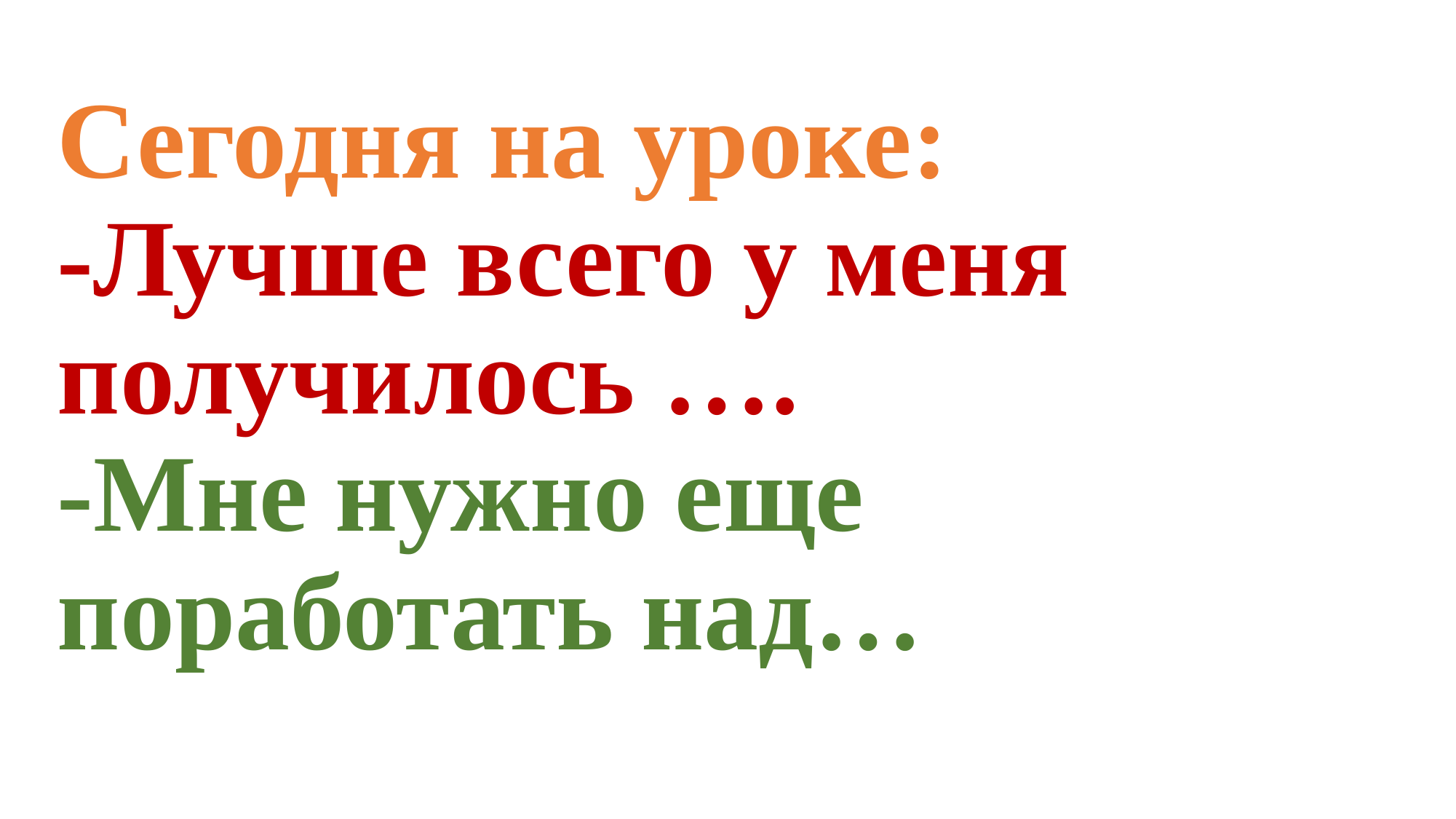

# Сегодня на уроке: -Лучше всего у меня получилось …. -Мне нужно еще поработать над…